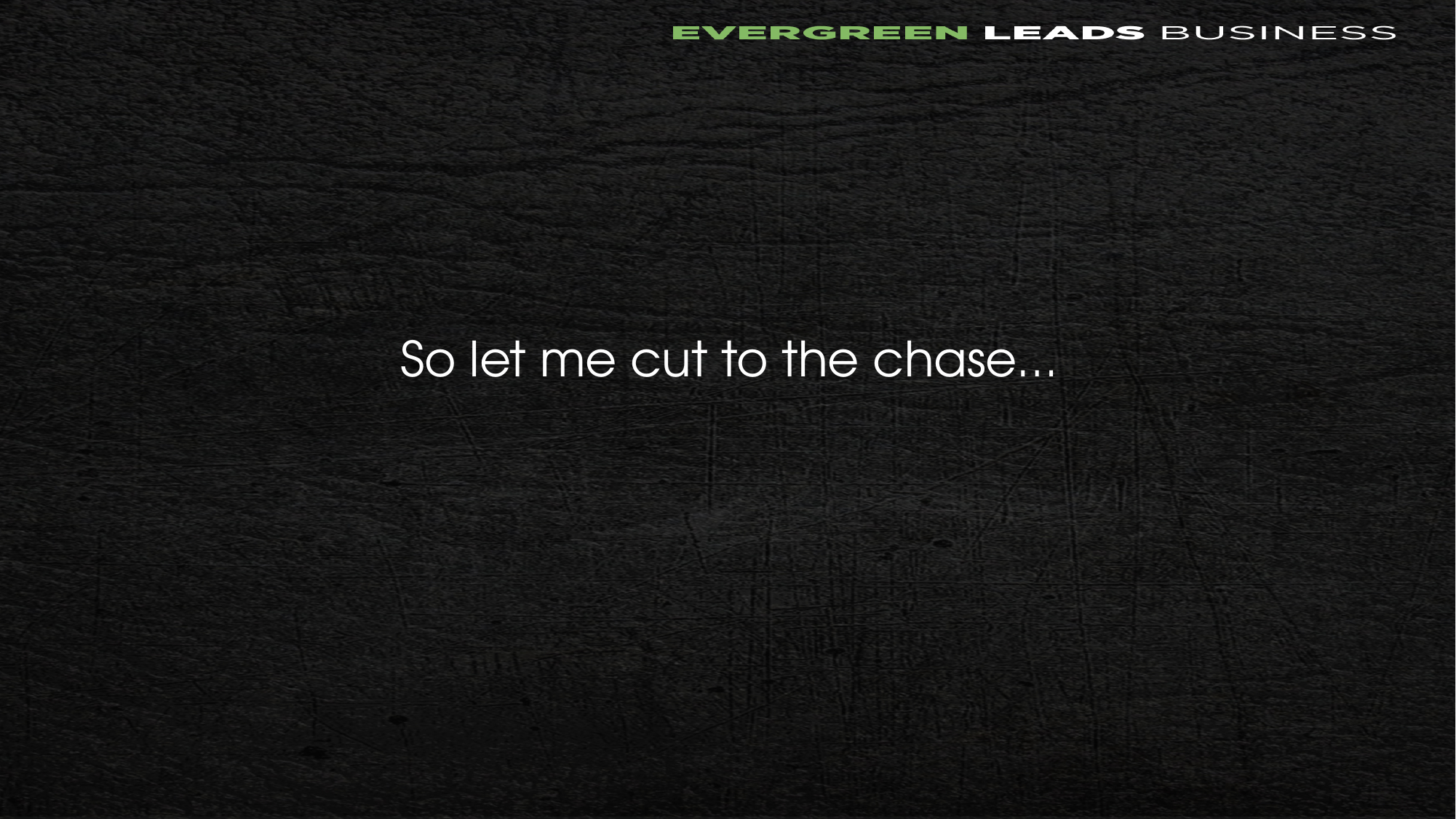

So let me cut to the chase…